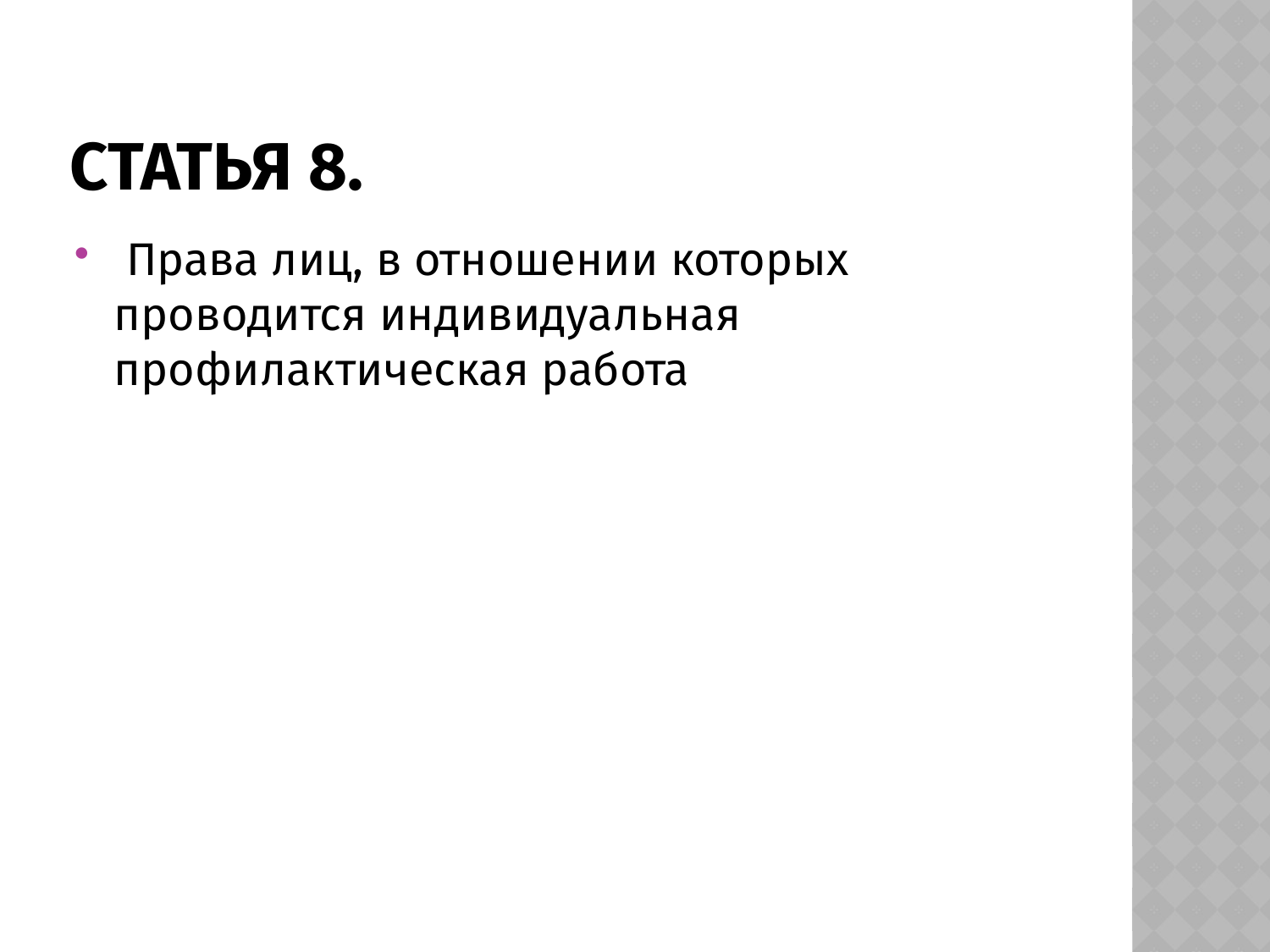

# Статья 8.
 Права лиц, в отношении которых проводится индивидуальная профилактическая работа